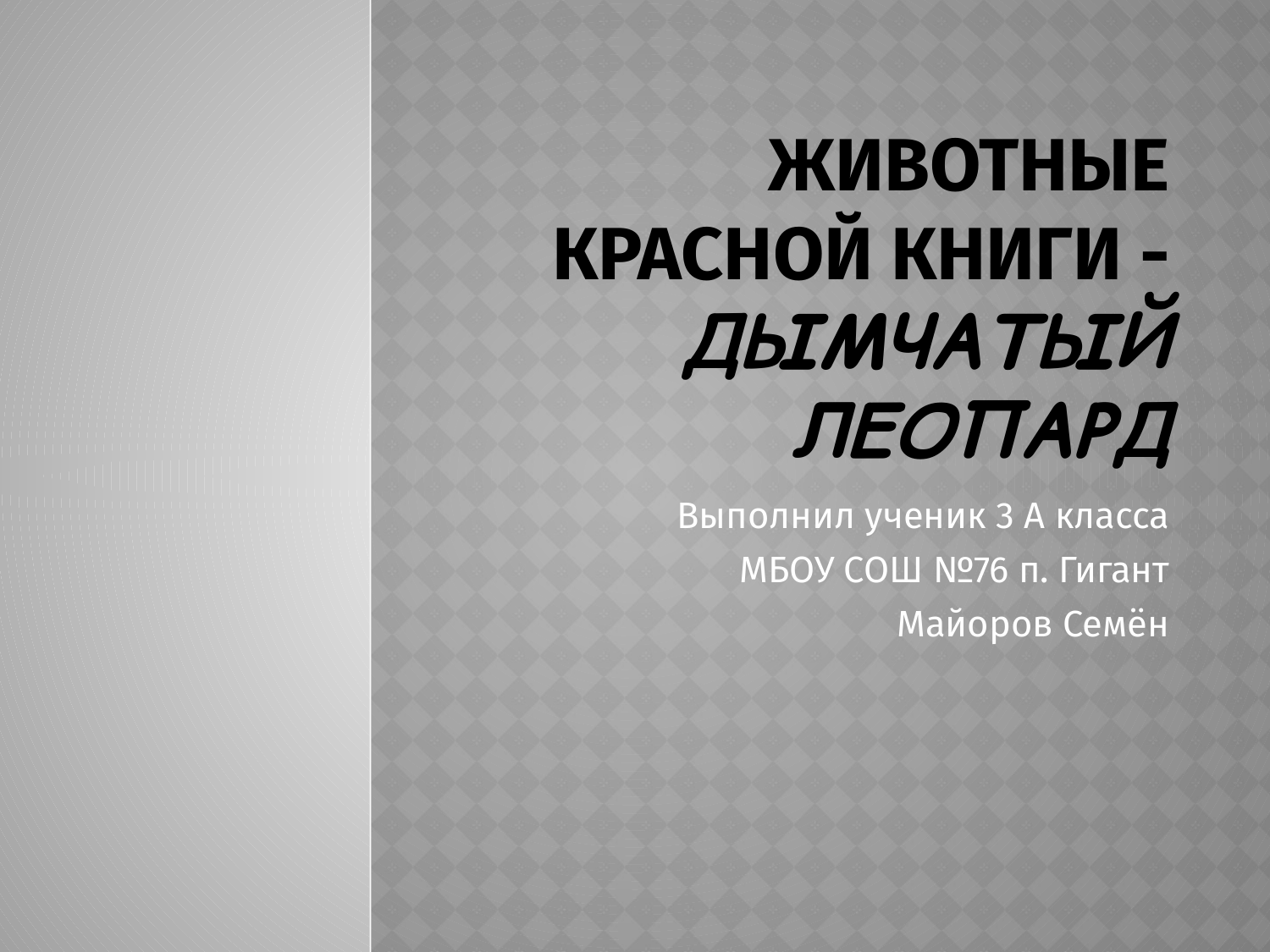

# ЖИВОТНЫЕ КРАСНОЙ КНИГИ - Дымчатый леопард
Выполнил ученик 3 А класса
МБОУ СОШ №76 п. Гигант
 Майоров Семён